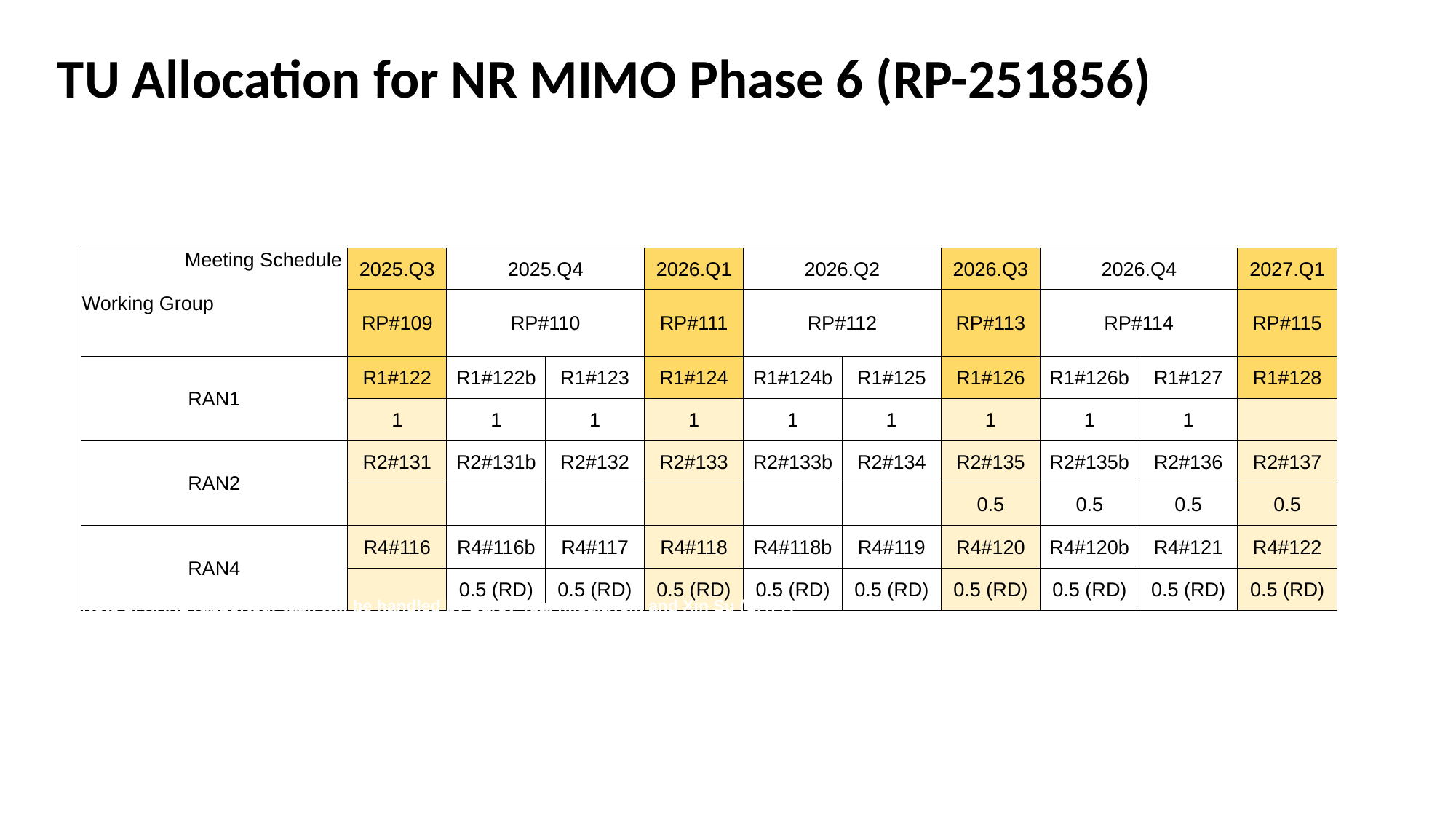

# TU Allocation for NR MIMO Phase 6 (RP-251856)
| Meeting Schedule Working Group | 2025.Q3 | 2025.Q4 |  | 2026.Q1 | 2026.Q2 |  | 2026.Q3 | 2026.Q4 |  | 2027.Q1 |
| --- | --- | --- | --- | --- | --- | --- | --- | --- | --- | --- |
|  | RP#109 | RP#110 |  | RP#111 | RP#112 |  | RP#113 | RP#114 |  | RP#115 |
| RAN1 | R1#122 | R1#122b | R1#123 | R1#124 | R1#124b | R1#125 | R1#126 | R1#126b | R1#127 | R1#128 |
|  | 1 | 1 | 1 | 1 | 1 | 1 | 1 | 1 | 1 |  |
| RAN2 | R2#131 | R2#131b | R2#132 | R2#133 | R2#133b | R2#134 | R2#135 | R2#135b | R2#136 | R2#137 |
|  |  |  |  |  |  |  | 0.5 | 0.5 | 0.5 | 0.5 |
| RAN4 | R4#116 | R4#116b | R4#117 | R4#118 | R4#118b | R4#119 | R4#120 | R4#120b | R4#121 | R4#122 |
|  |  | 0.5 (RD) | 0.5 (RD) | 0.5 (RD) | 0.5 (RD) | 0.5 (RD) | 0.5 (RD) | 0.5 (RD) | 0.5 (RD) | 0.5 (RD) |
Note 1: RAN1 rapporteur task will be handled by Darcy Tsai (MediaTek) and Xin Su (CATT)
Note 2: RAN2 rapporteur task will be handled by Da Wang (CATT)
Note 3: RAN4 rapporteur task will be handled by Suhwan Lim (MediaTek)